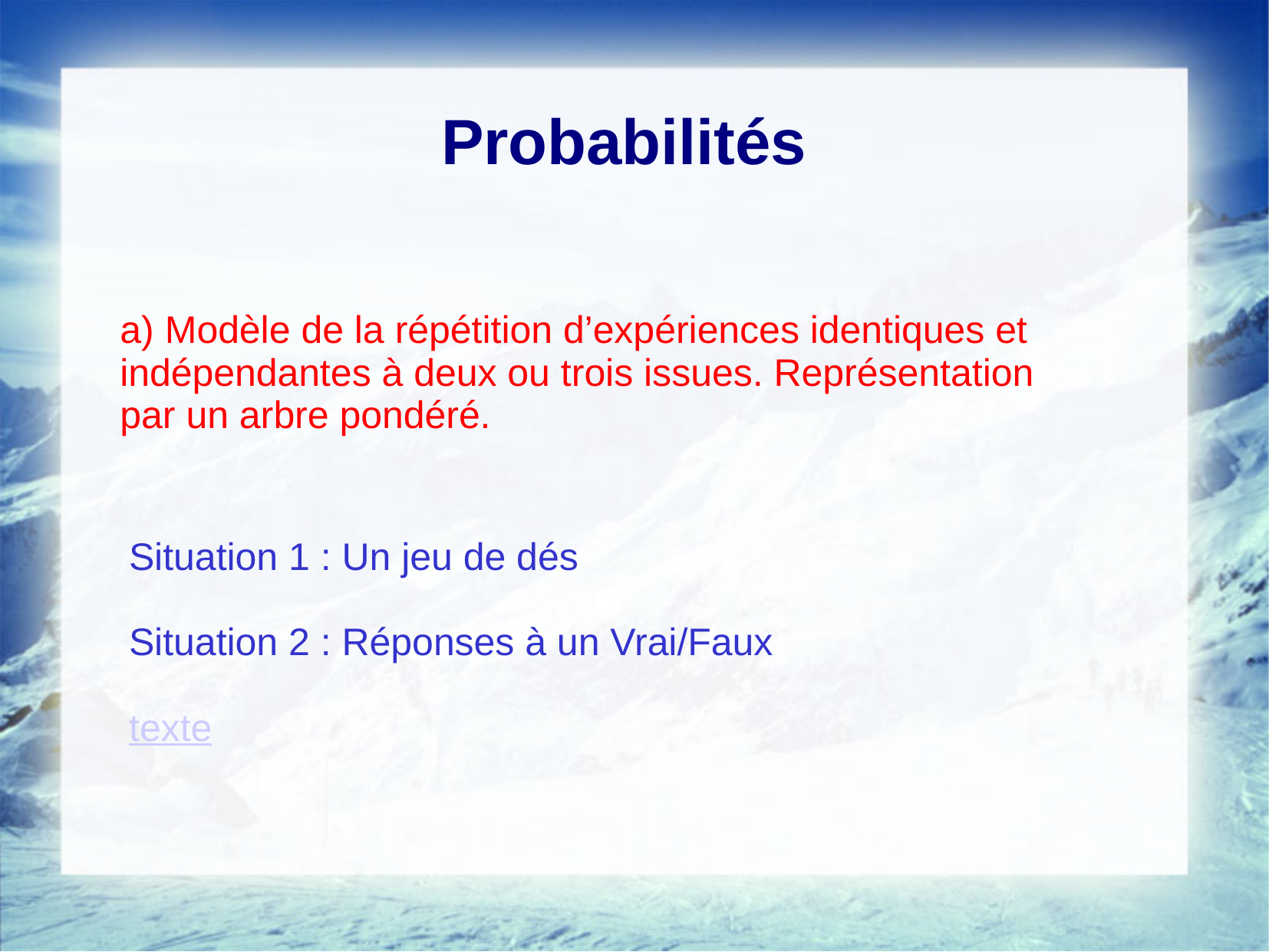

# Probabilités
a) Modèle de la répétition d’expériences identiques et indépendantes à deux ou trois issues. Représentation par un arbre pondéré.

Situation 1 : Un jeu de dés

Situation 2 : Réponses à un Vrai/Faux
								texte